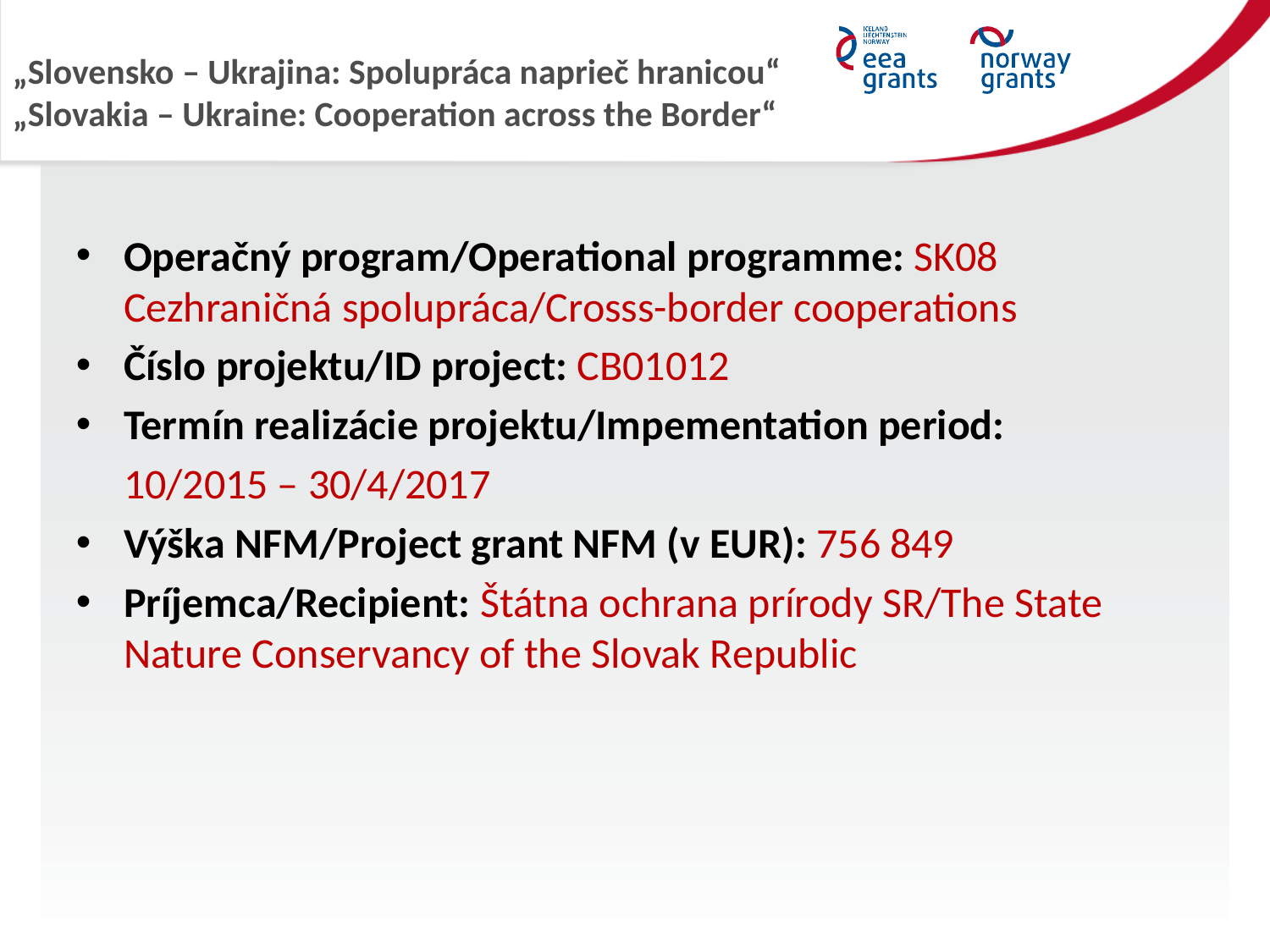

# „Slovensko – Ukrajina: Spolupráca naprieč hranicou“ „Slovakia – Ukraine: Cooperation across the Border“
Operačný program/Operational programme: SK08 Cezhraničná spolupráca/Crosss-border cooperations
Číslo projektu/ID project: CB01012
Termín realizácie projektu/Impementation period:
     10/2015 – 30/4/2017
Výška NFM/Project grant NFM (v EUR): 756 849
Príjemca/Recipient: Štátna ochrana prírody SR/The State Nature Conservancy of the Slovak Republic